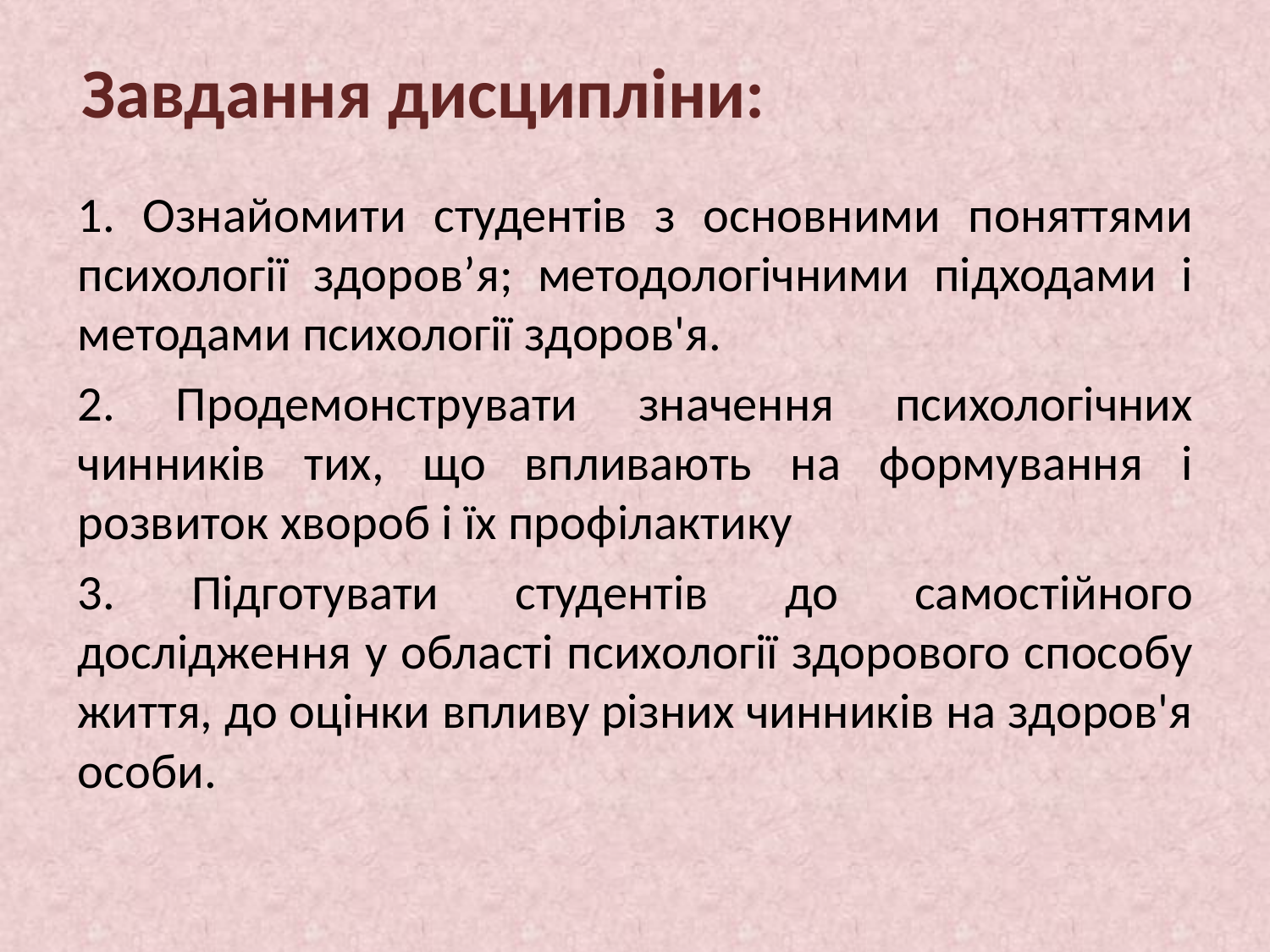

Завдання дисципліни:
1. Ознайомити студентів з основними поняттями психології здоров’я; методологічними підходами і методами психології здоров'я.
2. Продемонструвати значення психологічних чинників тих, що впливають на формування і розвиток хвороб і їх профілактику
3. Підготувати студентів до самостійного дослідження у області психології здорового способу життя, до оцінки впливу різних чинників на здоров'я особи.